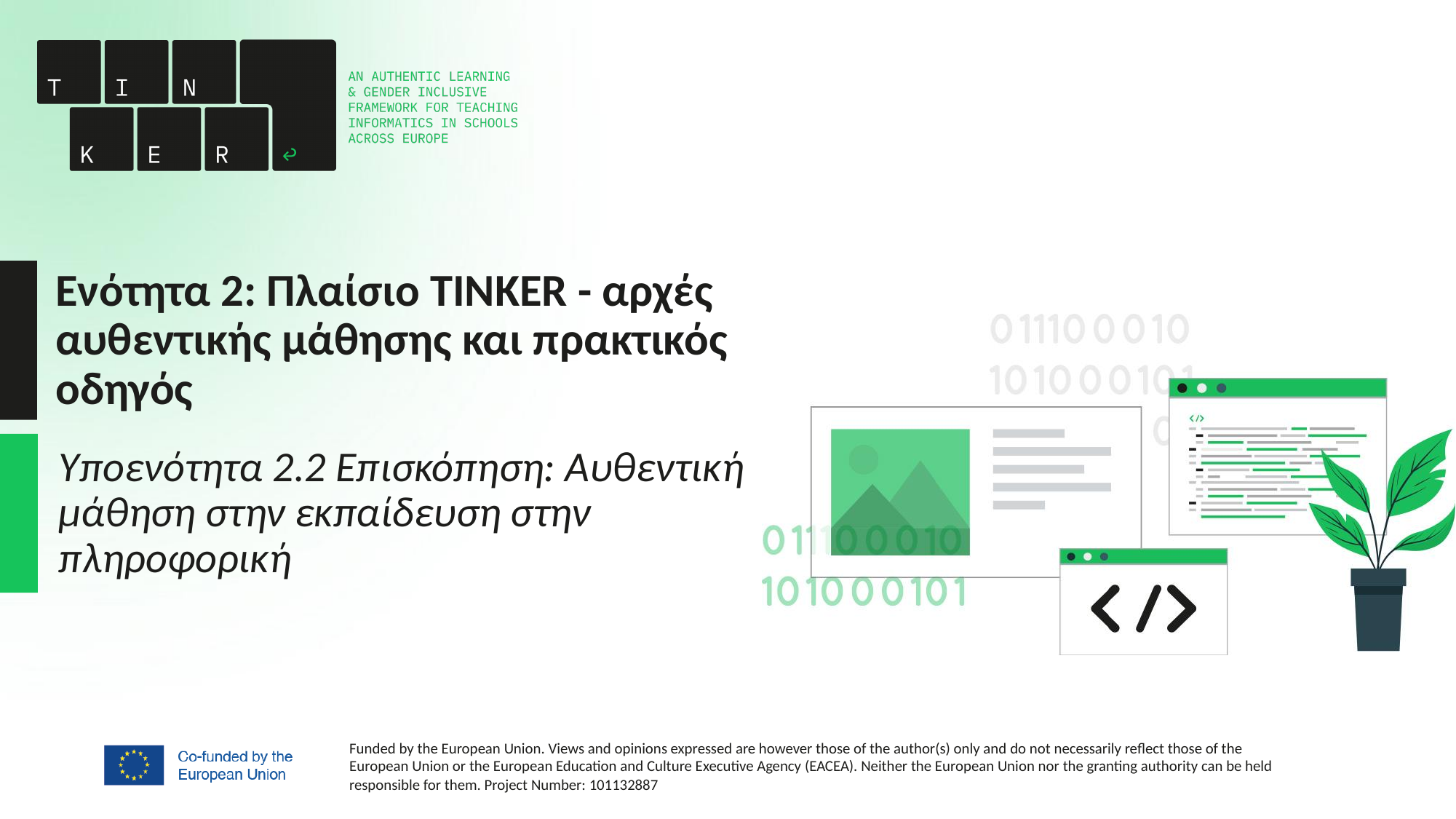

# Ενότητα 2: Πλαίσιο TINKER - αρχές αυθεντικής μάθησης και πρακτικός οδηγός
Υποενότητα 2.2 Επισκόπηση: Αυθεντική μάθηση στην εκπαίδευση στην πληροφορική